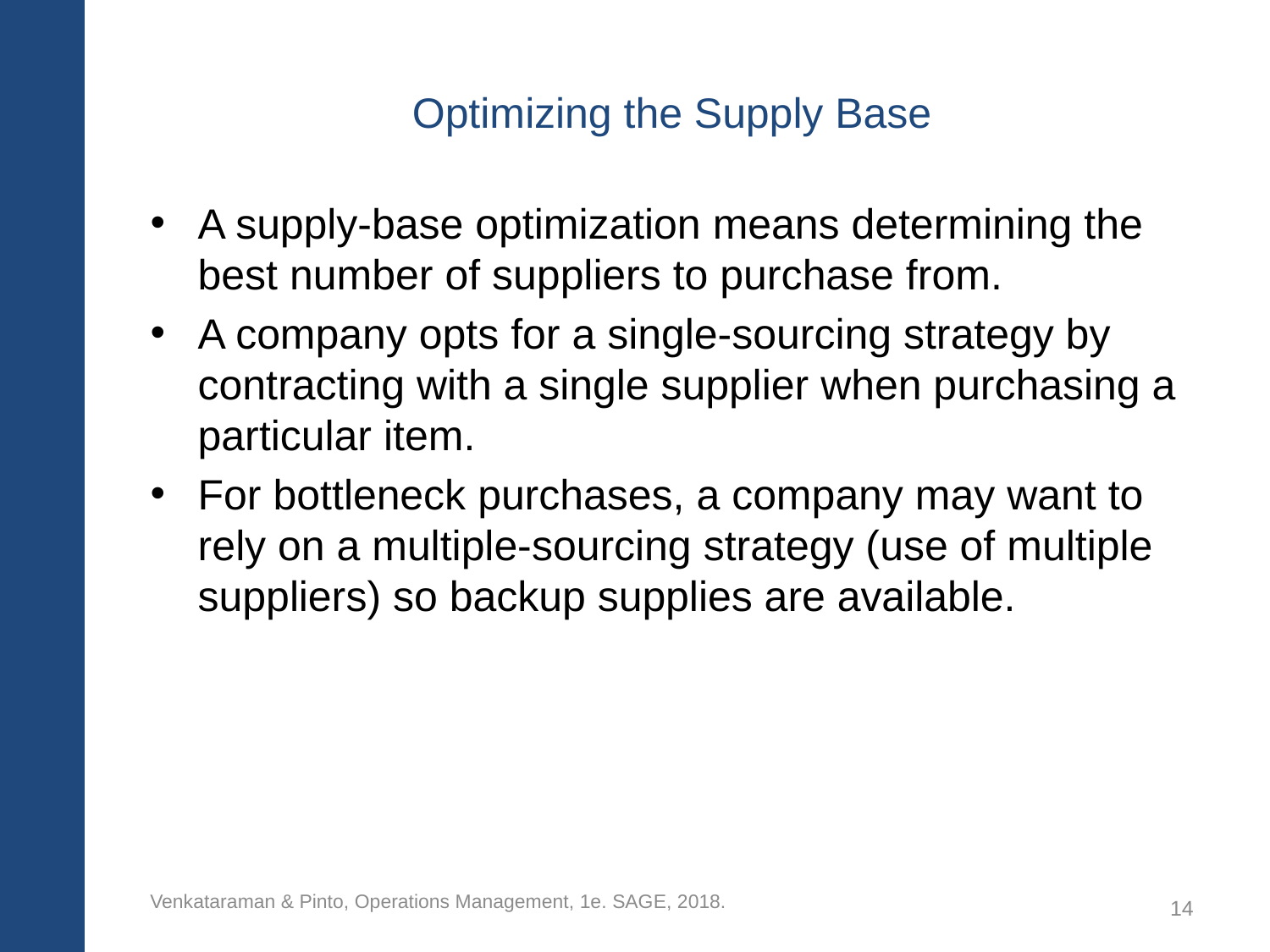

# Optimizing the Supply Base
A supply-base optimization means determining the best number of suppliers to purchase from.
A company opts for a single-sourcing strategy by contracting with a single supplier when purchasing a particular item.
For bottleneck purchases, a company may want to rely on a multiple-sourcing strategy (use of multiple suppliers) so backup supplies are available.
Venkataraman & Pinto, Operations Management, 1e. SAGE, 2018.
14